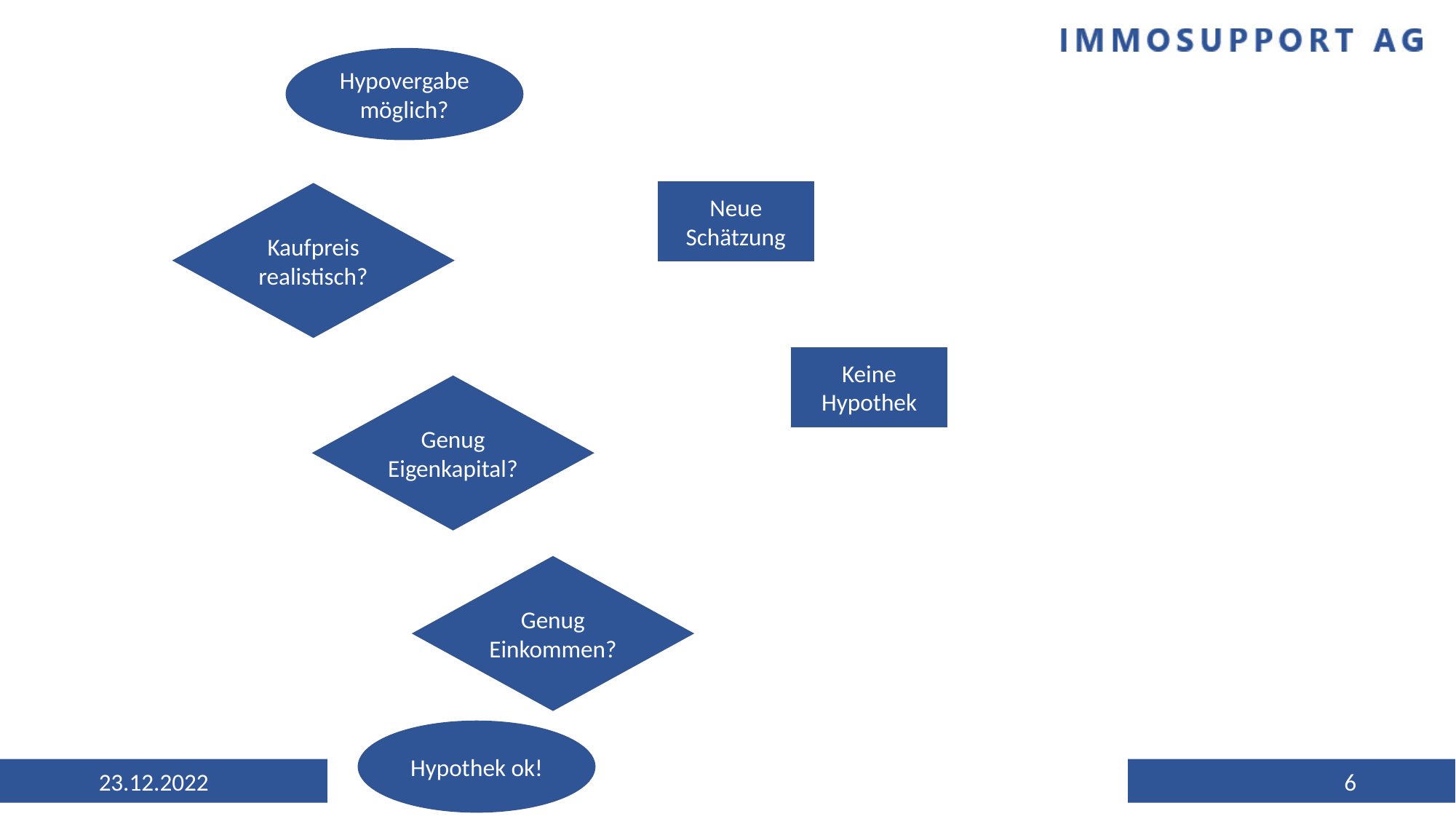

Hypovergabe möglich?
Neue Schätzung
Kaufpreis realistisch?
Keine
Hypothek
Genug Eigenkapital?
Genug Einkommen?
Hypothek ok!
23.12.2022
6